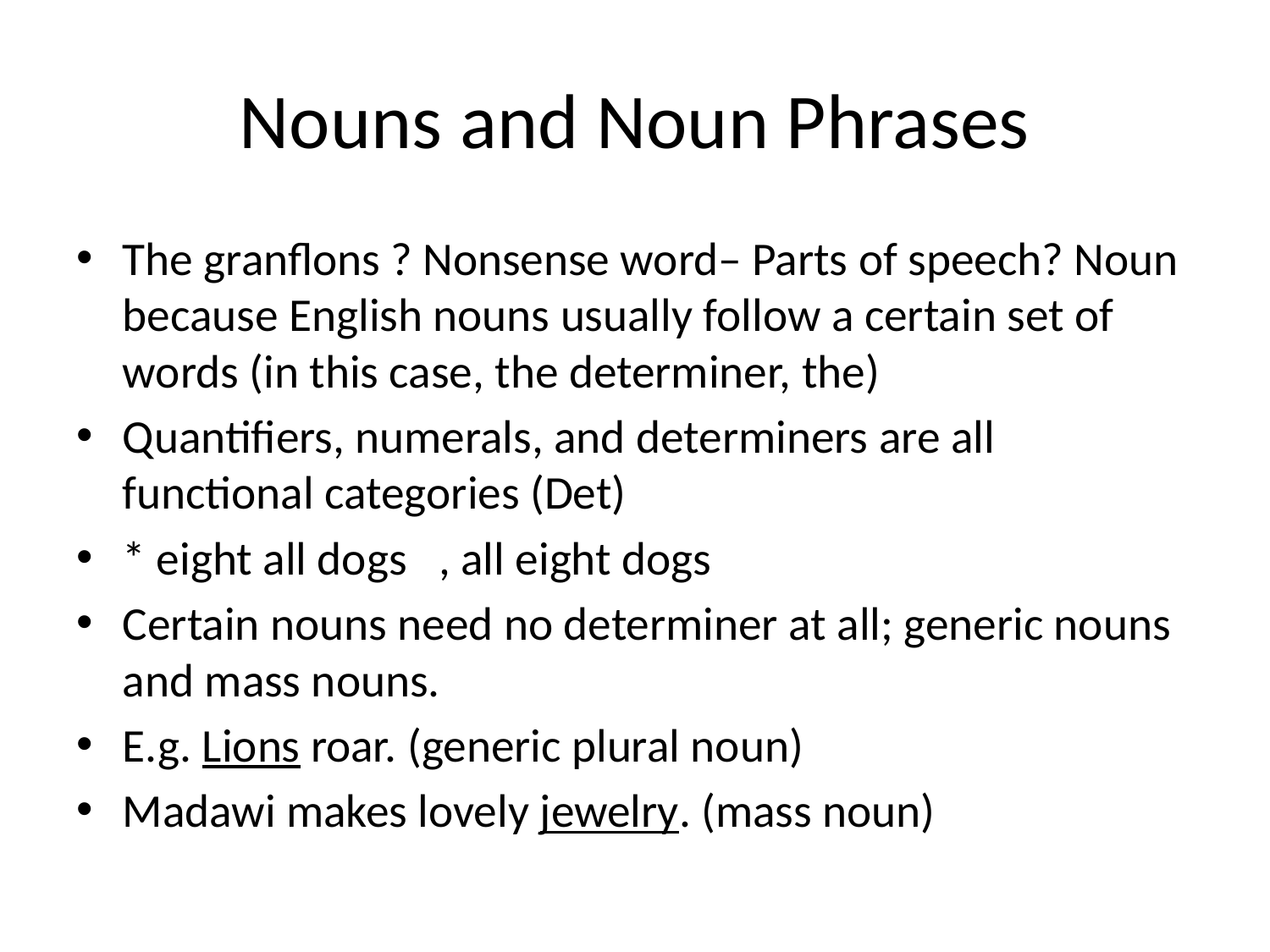

# Nouns and Noun Phrases
The granflons ? Nonsense word– Parts of speech? Noun because English nouns usually follow a certain set of words (in this case, the determiner, the)
Quantifiers, numerals, and determiners are all functional categories (Det)
* eight all dogs   , all eight dogs
Certain nouns need no determiner at all; generic nouns and mass nouns.
E.g. Lions roar. (generic plural noun)
Madawi makes lovely jewelry. (mass noun)